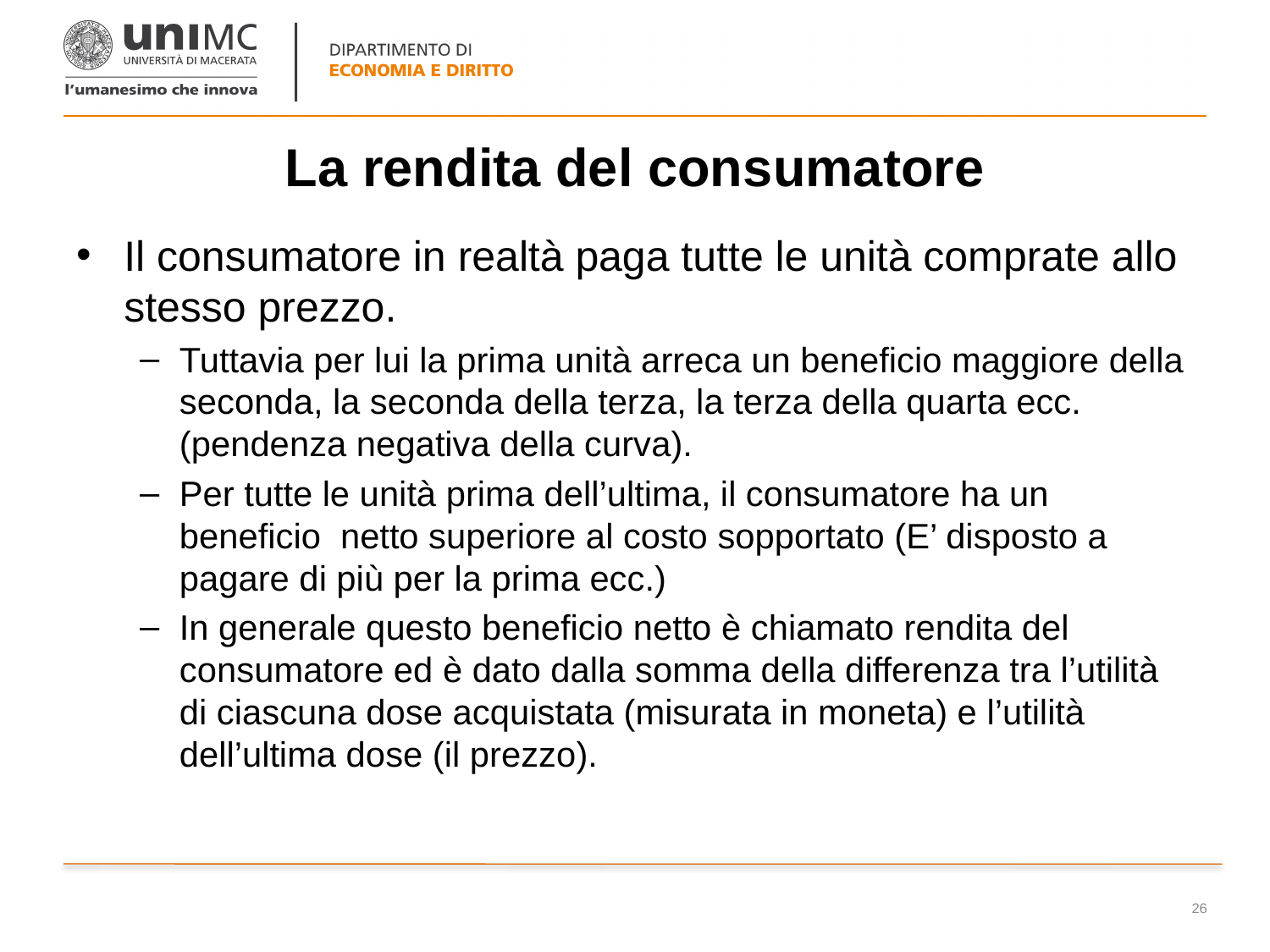

# La rendita del consumatore
Il consumatore in realtà paga tutte le unità comprate allo stesso prezzo.
Tuttavia per lui la prima unità arreca un beneficio maggiore della seconda, la seconda della terza, la terza della quarta ecc. (pendenza negativa della curva).
Per tutte le unità prima dell’ultima, il consumatore ha un beneficio  netto superiore al costo sopportato (E’ disposto a pagare di più per la prima ecc.)
In generale questo beneficio netto è chiamato rendita del consumatore ed è dato dalla somma della differenza tra l’utilità di ciascuna dose acquistata (misurata in moneta) e l’utilità dell’ultima dose (il prezzo).
26